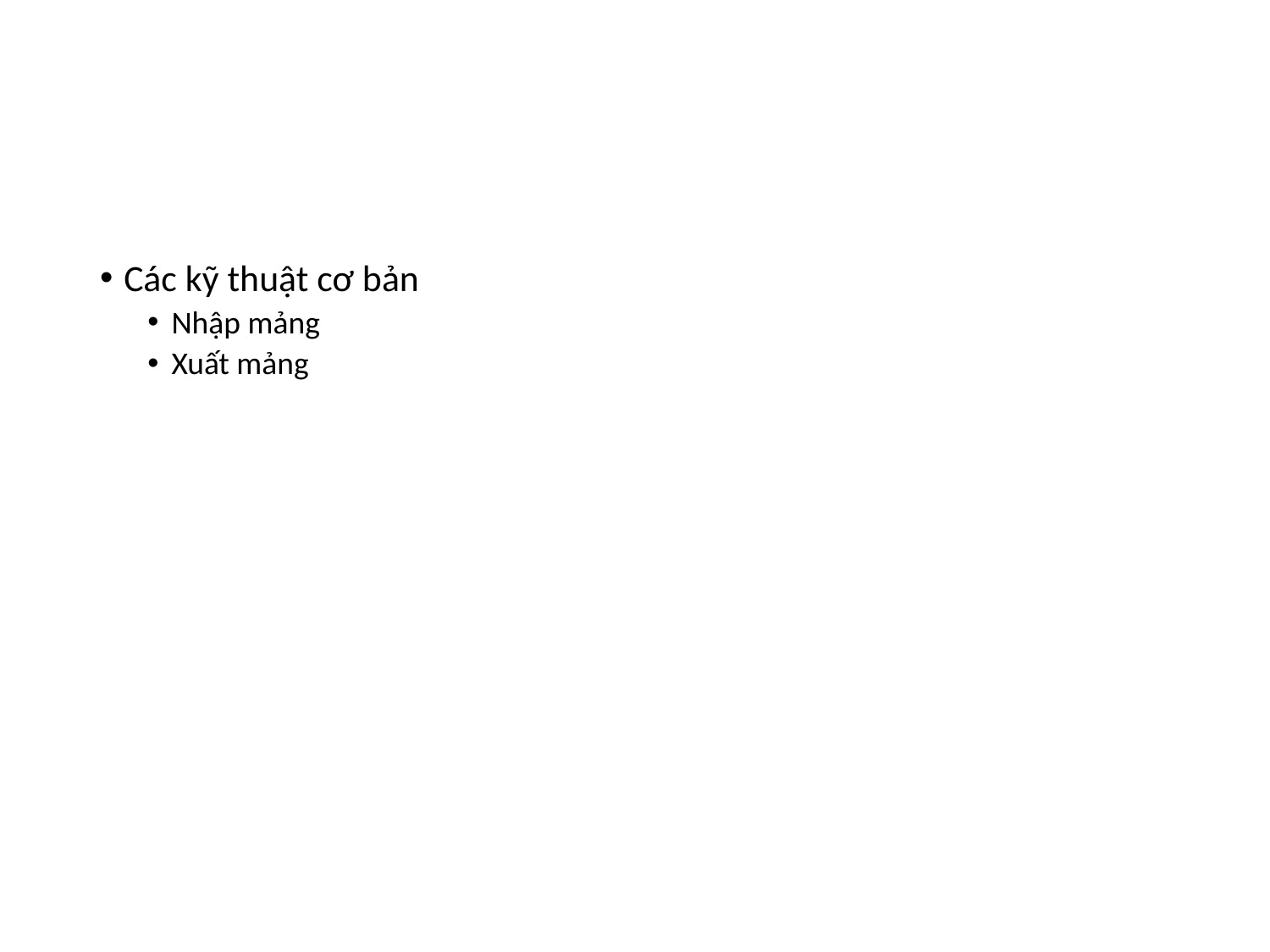

#
Các kỹ thuật cơ bản
Nhập mảng
Xuất mảng